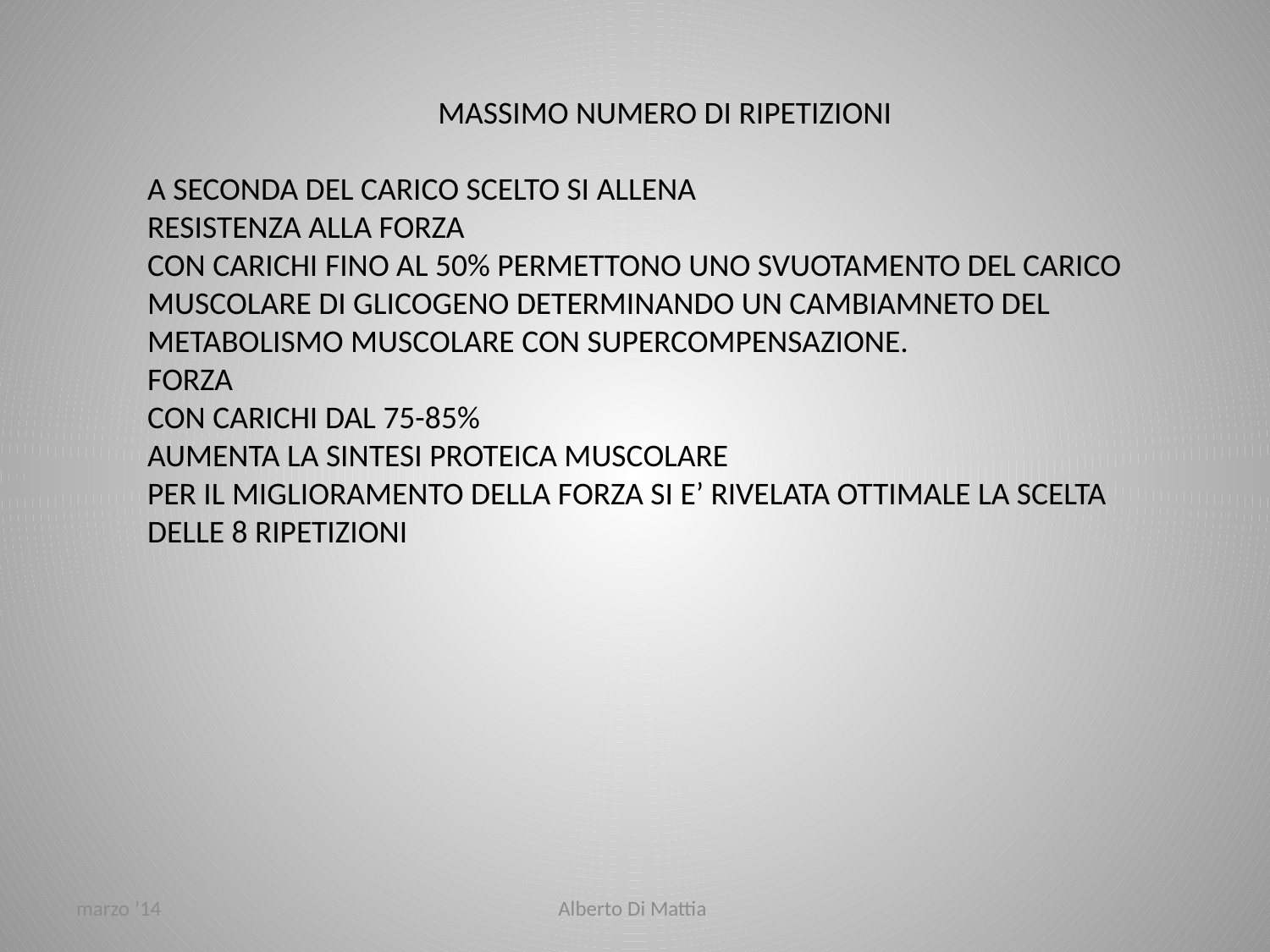

MASSIMO NUMERO DI RIPETIZIONI

A SECONDA DEL CARICO SCELTO SI ALLENA
RESISTENZA ALLA FORZA
CON CARICHI FINO AL 50% PERMETTONO UNO SVUOTAMENTO DEL CARICO MUSCOLARE DI GLICOGENO DETERMINANDO UN CAMBIAMNETO DEL METABOLISMO MUSCOLARE CON SUPERCOMPENSAZIONE.
FORZA
CON CARICHI DAL 75-85%
AUMENTA LA SINTESI PROTEICA MUSCOLARE
PER IL MIGLIORAMENTO DELLA FORZA SI E’ RIVELATA OTTIMALE LA SCELTA DELLE 8 RIPETIZIONI
marzo ’14
Alberto Di Mattia